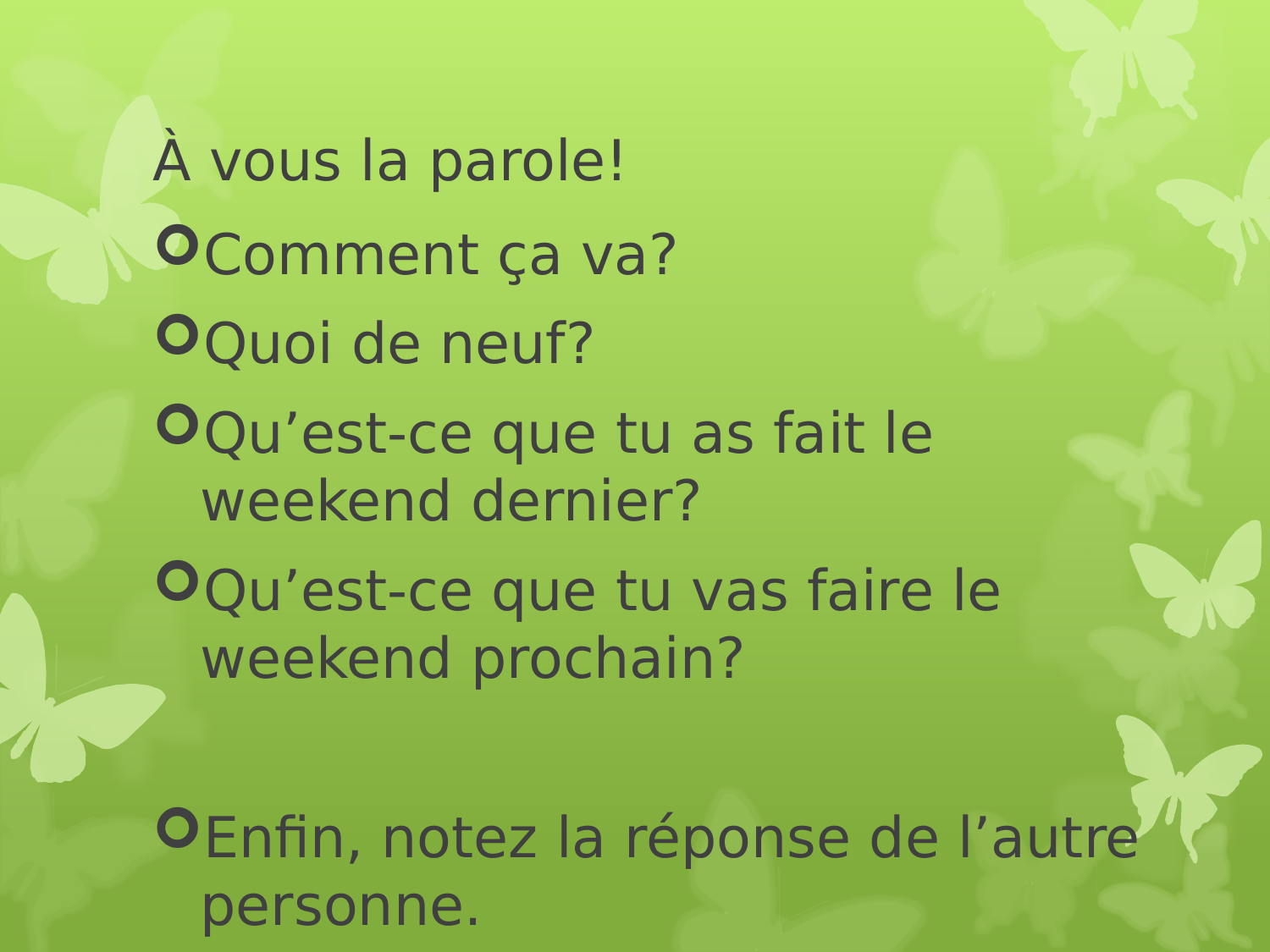

# À vous la parole!
Comment ça va?
Quoi de neuf?
Qu’est-ce que tu as fait le weekend dernier?
Qu’est-ce que tu vas faire le weekend prochain?

Enfin, notez la réponse de l’autre personne.